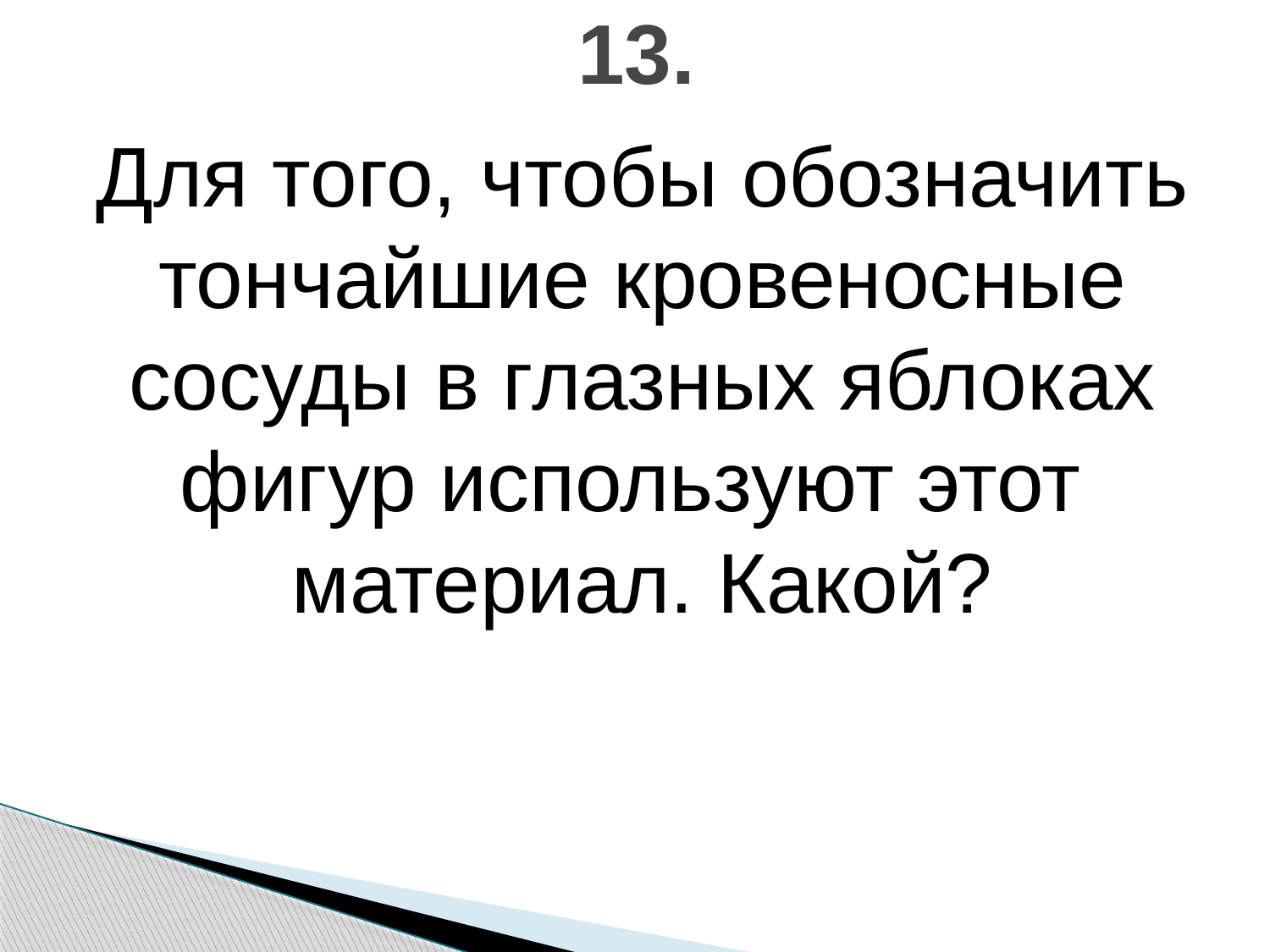

# 13.
Для того, чтобы обозначить тончайшие кровеносные сосуды в глазных яблоках фигур используют этот  материал. Какой?